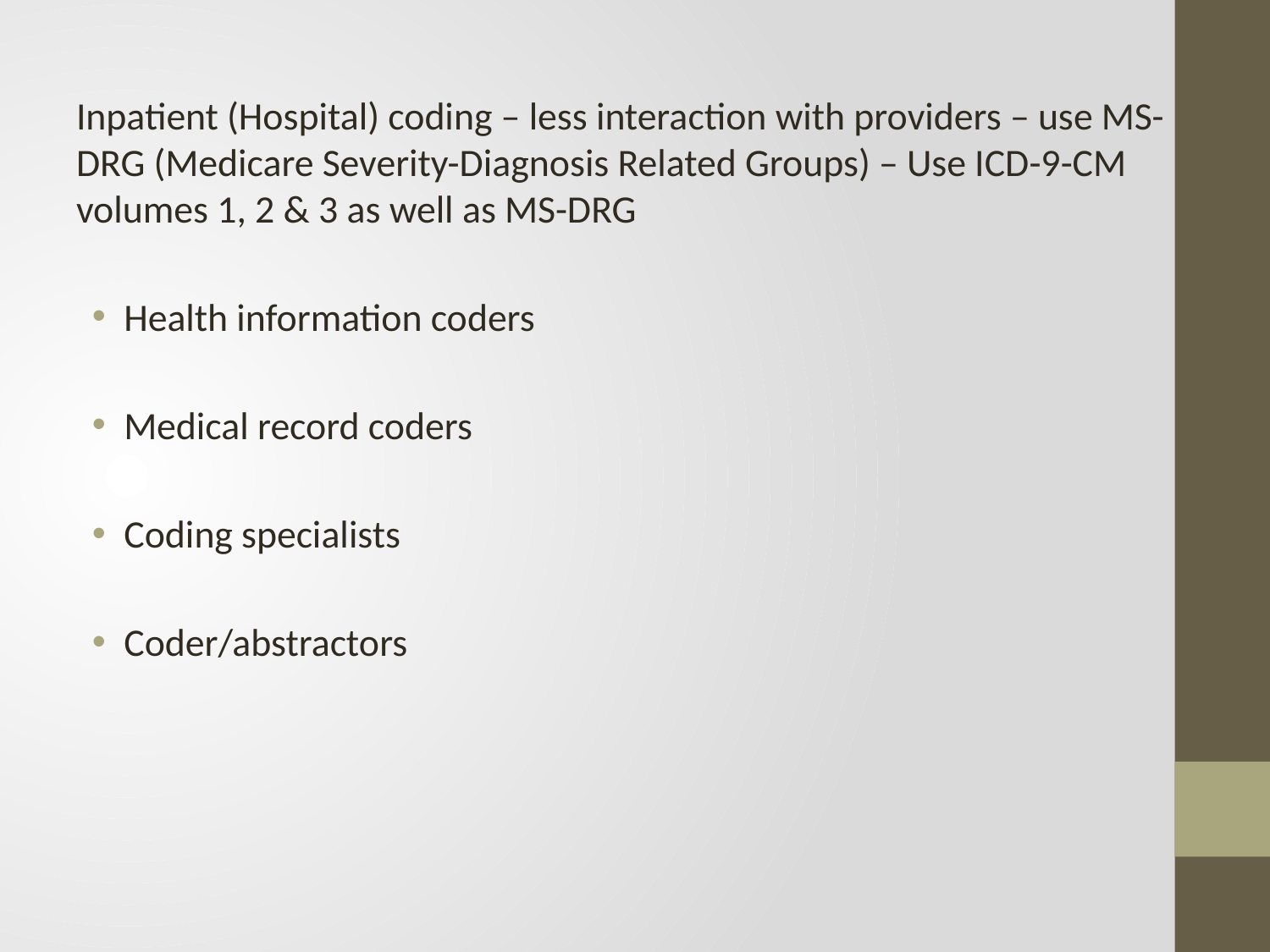

Inpatient (Hospital) coding – less interaction with providers – use MS-DRG (Medicare Severity-Diagnosis Related Groups) – Use ICD-9-CM volumes 1, 2 & 3 as well as MS-DRG

Health information coders

Medical record coders

Coding specialists

Coder/abstractors